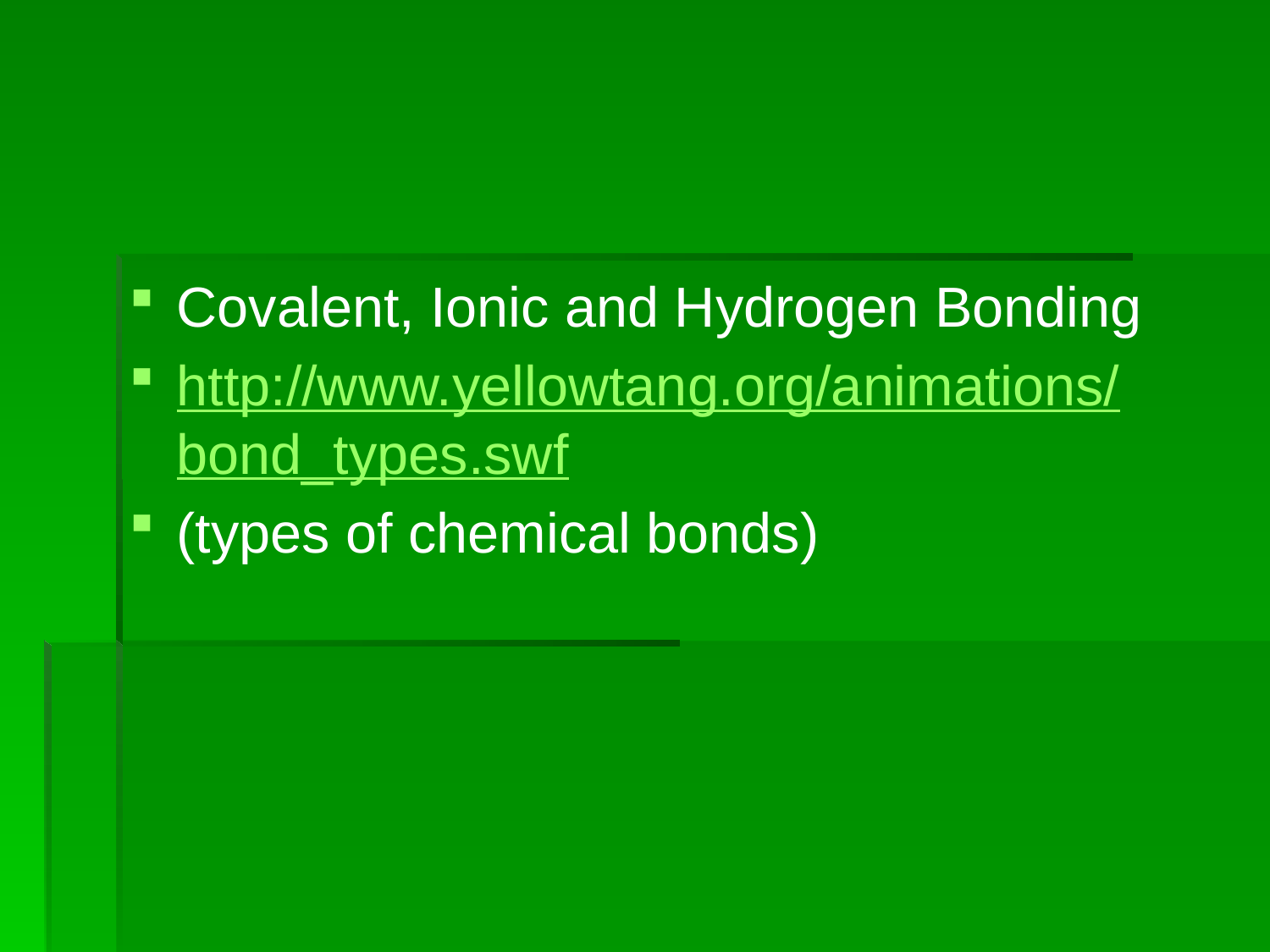

#
Covalent, Ionic and Hydrogen Bonding
http://www.yellowtang.org/animations/bond_types.swf
(types of chemical bonds)